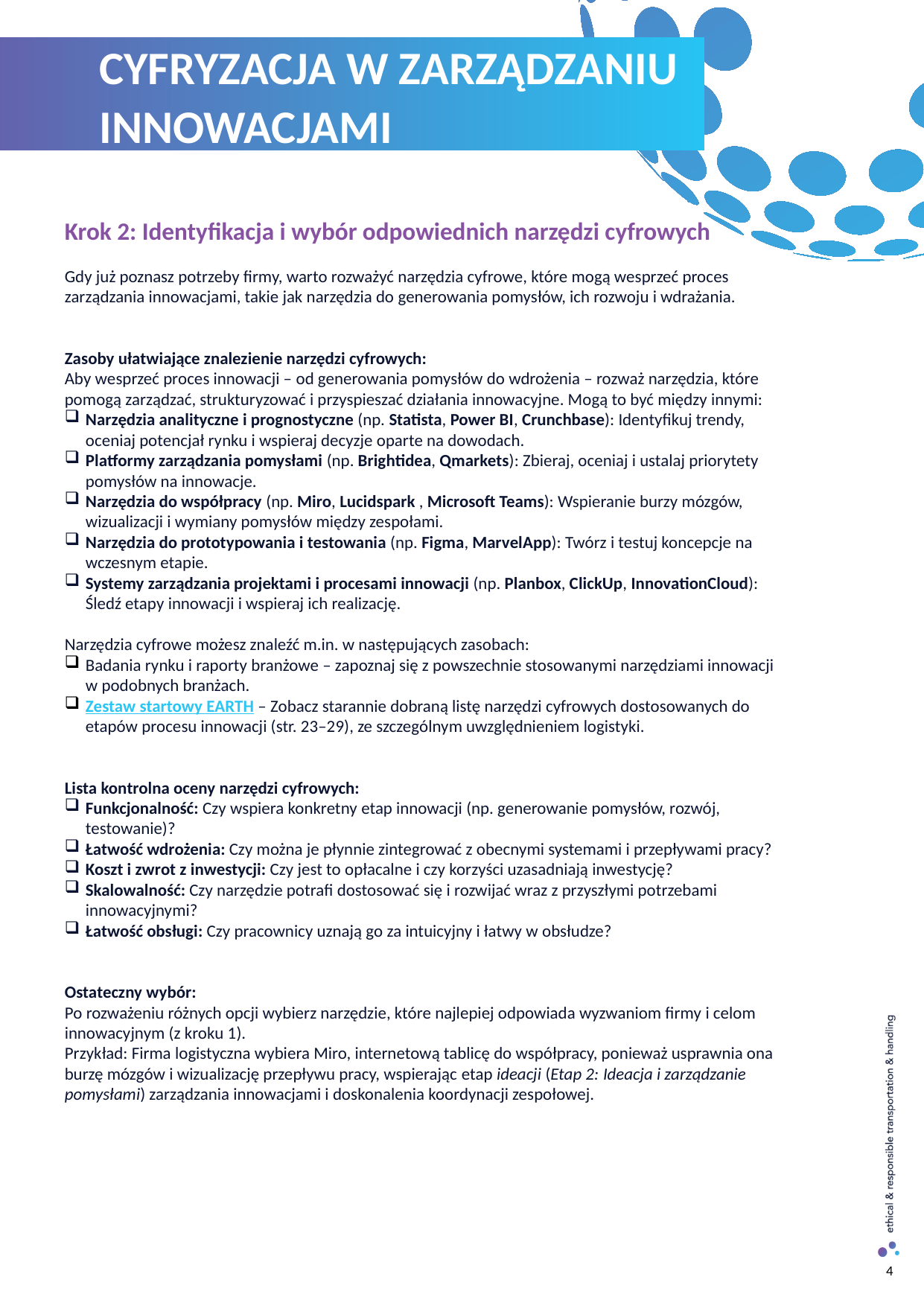

CYFRYZACJA W ZARZĄDZANIU INNOWACJAMI
Krok 2: Identyfikacja i wybór odpowiednich narzędzi cyfrowych

Gdy już poznasz potrzeby firmy, warto rozważyć narzędzia cyfrowe, które mogą wesprzeć proces zarządzania innowacjami, takie jak narzędzia do generowania pomysłów, ich rozwoju i wdrażania.

Zasoby ułatwiające znalezienie narzędzi cyfrowych:
Aby wesprzeć proces innowacji – od generowania pomysłów do wdrożenia – rozważ narzędzia, które pomogą zarządzać, strukturyzować i przyspieszać działania innowacyjne. Mogą to być między innymi:
Narzędzia analityczne i prognostyczne (np. Statista, Power BI, Crunchbase): Identyfikuj trendy, oceniaj potencjał rynku i wspieraj decyzje oparte na dowodach.
Platformy zarządzania pomysłami (np. Brightidea, Qmarkets): Zbieraj, oceniaj i ustalaj priorytety pomysłów na innowacje.
Narzędzia do współpracy (np. Miro, Lucidspark , Microsoft Teams): Wspieranie burzy mózgów, wizualizacji i wymiany pomysłów między zespołami.
Narzędzia do prototypowania i testowania (np. Figma, MarvelApp): Twórz i testuj koncepcje na wczesnym etapie.
Systemy zarządzania projektami i procesami innowacji (np. Planbox, ClickUp, InnovationCloud): Śledź etapy innowacji i wspieraj ich realizację.

Narzędzia cyfrowe możesz znaleźć m.in. w następujących zasobach:
Badania rynku i raporty branżowe – zapoznaj się z powszechnie stosowanymi narzędziami innowacji w podobnych branżach.
Zestaw startowy EARTH – Zobacz starannie dobraną listę narzędzi cyfrowych dostosowanych do etapów procesu innowacji (str. 23–29), ze szczególnym uwzględnieniem logistyki.

Lista kontrolna oceny narzędzi cyfrowych:
Funkcjonalność: Czy wspiera konkretny etap innowacji (np. generowanie pomysłów, rozwój, testowanie)?
Łatwość wdrożenia: Czy można je płynnie zintegrować z obecnymi systemami i przepływami pracy?
Koszt i zwrot z inwestycji: Czy jest to opłacalne i czy korzyści uzasadniają inwestycję?
Skalowalność: Czy narzędzie potrafi dostosować się i rozwijać wraz z przyszłymi potrzebami innowacyjnymi?
Łatwość obsługi: Czy pracownicy uznają go za intuicyjny i łatwy w obsłudze?

Ostateczny wybór:
Po rozważeniu różnych opcji wybierz narzędzie, które najlepiej odpowiada wyzwaniom firmy i celom innowacyjnym (z kroku 1).
Przykład: Firma logistyczna wybiera Miro, internetową tablicę do współpracy, ponieważ usprawnia ona burzę mózgów i wizualizację przepływu pracy, wspierając etap ideacji (Etap 2: Ideacja i zarządzanie pomysłami) zarządzania innowacjami i doskonalenia koordynacji zespołowej.
4